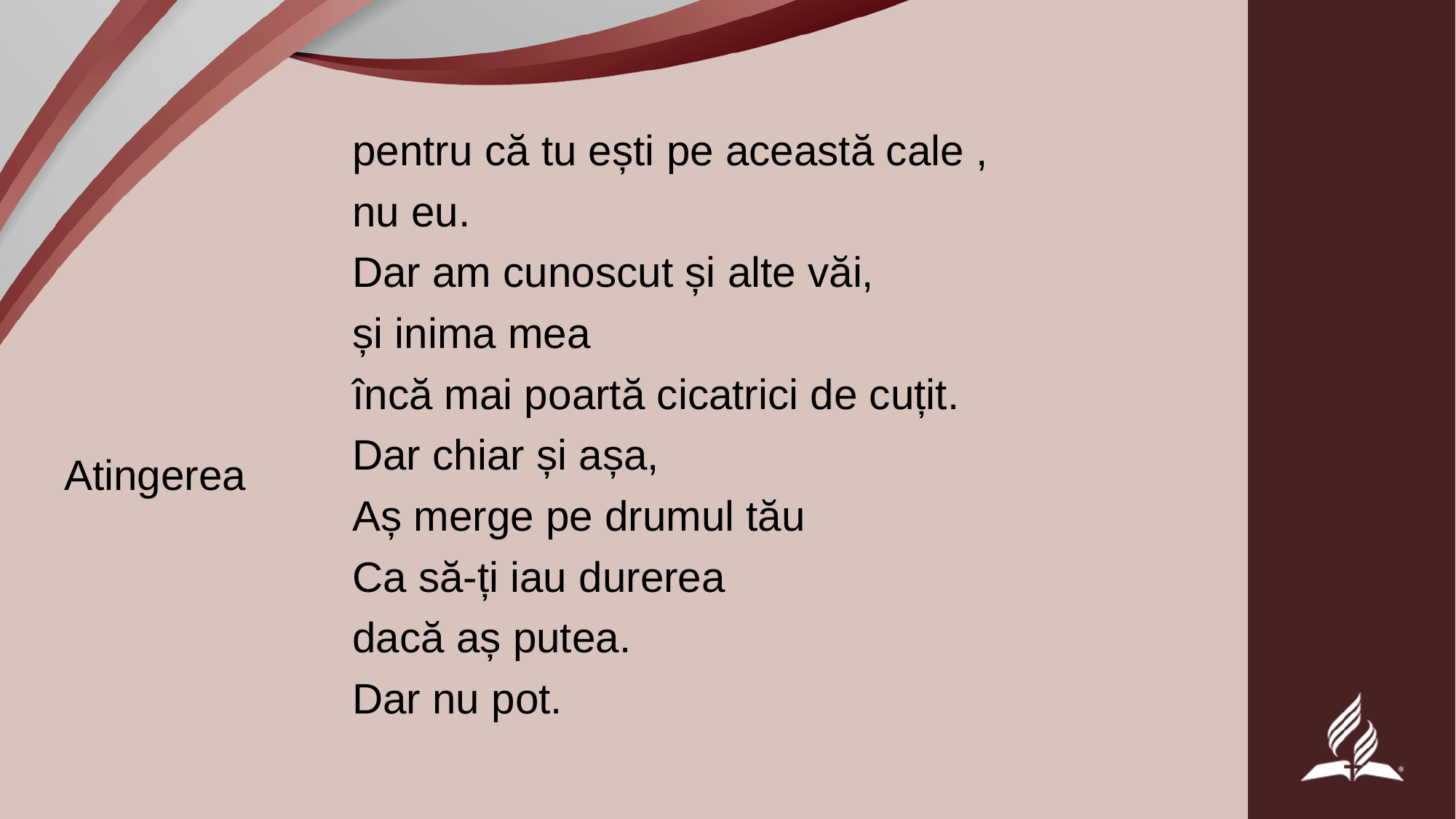

pentru că tu ești pe această cale ,
nu eu.
Dar am cunoscut și alte văi,
și inima mea
încă mai poartă cicatrici de cuțit.
Dar chiar și așa,
Aș merge pe drumul tău
Ca să-ți iau durerea
dacă aș putea.
Dar nu pot.

# Atingerea